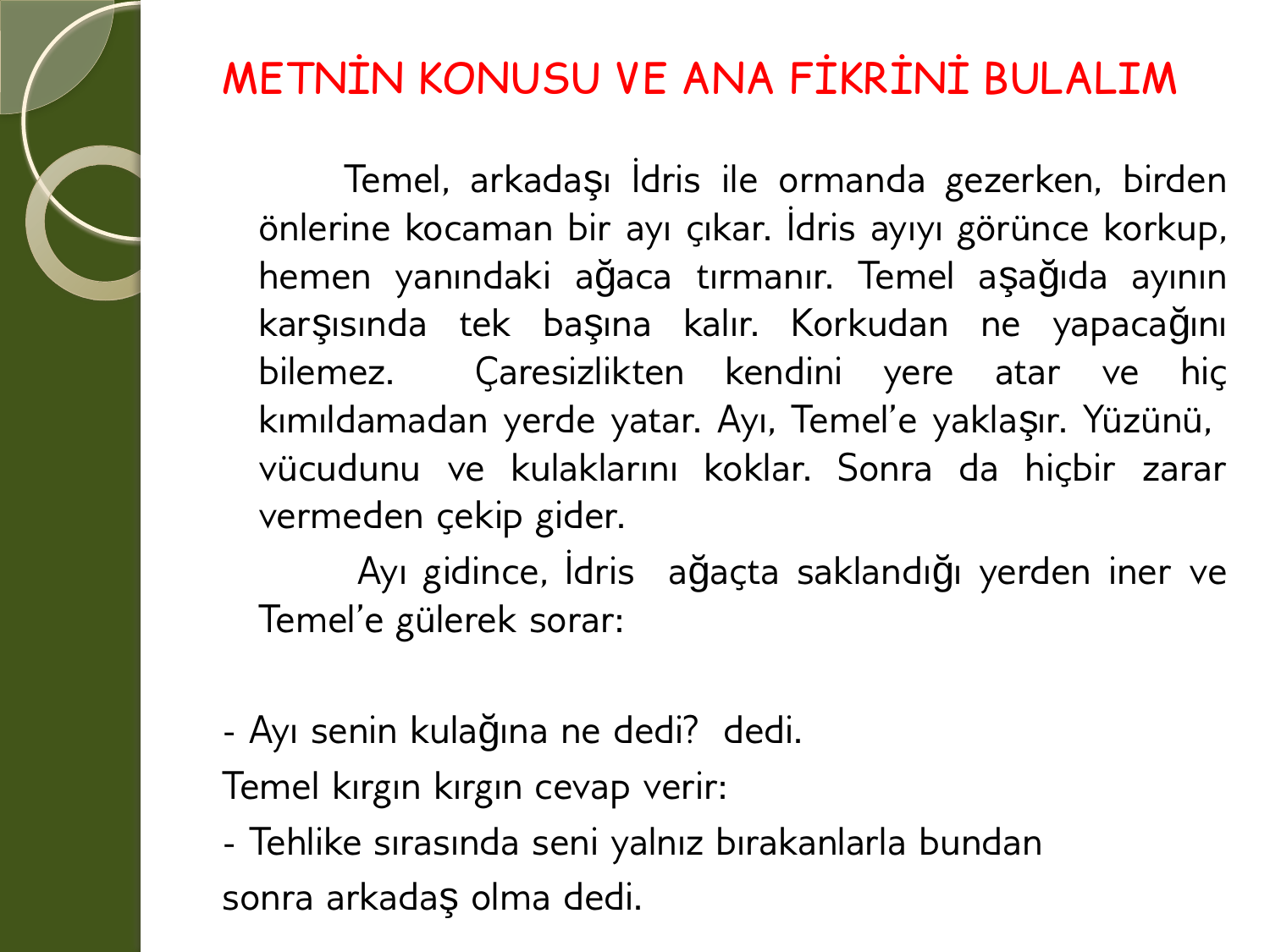

# METNİN KONUSU VE ANA FİKRİNİ BULALIM
      Temel, arkadaşı İdris ile ormanda gezerken, birden önlerine kocaman bir ayı çıkar. İdris ayıyı görünce korkup, hemen yanındaki ağaca tırmanır. Temel aşağıda ayının karşısında tek başına kalır. Korkudan ne yapacağını bilemez.  Çaresizlikten kendini yere atar ve hiç kımıldamadan yerde yatar. Ayı, Temel’e yaklaşır. Yüzünü,  vücudunu ve kulaklarını koklar. Sonra da hiçbir zarar vermeden çekip gider.
        Ayı gidince, İdris  ağaçta saklandığı yerden iner ve Temel’e gülerek sorar:

- Ayı senin kulağına ne dedi?  dedi.
Temel kırgın kırgın cevap verir:
- Tehlike sırasında seni yalnız bırakanlarla bundan
sonra arkadaş olma dedi.